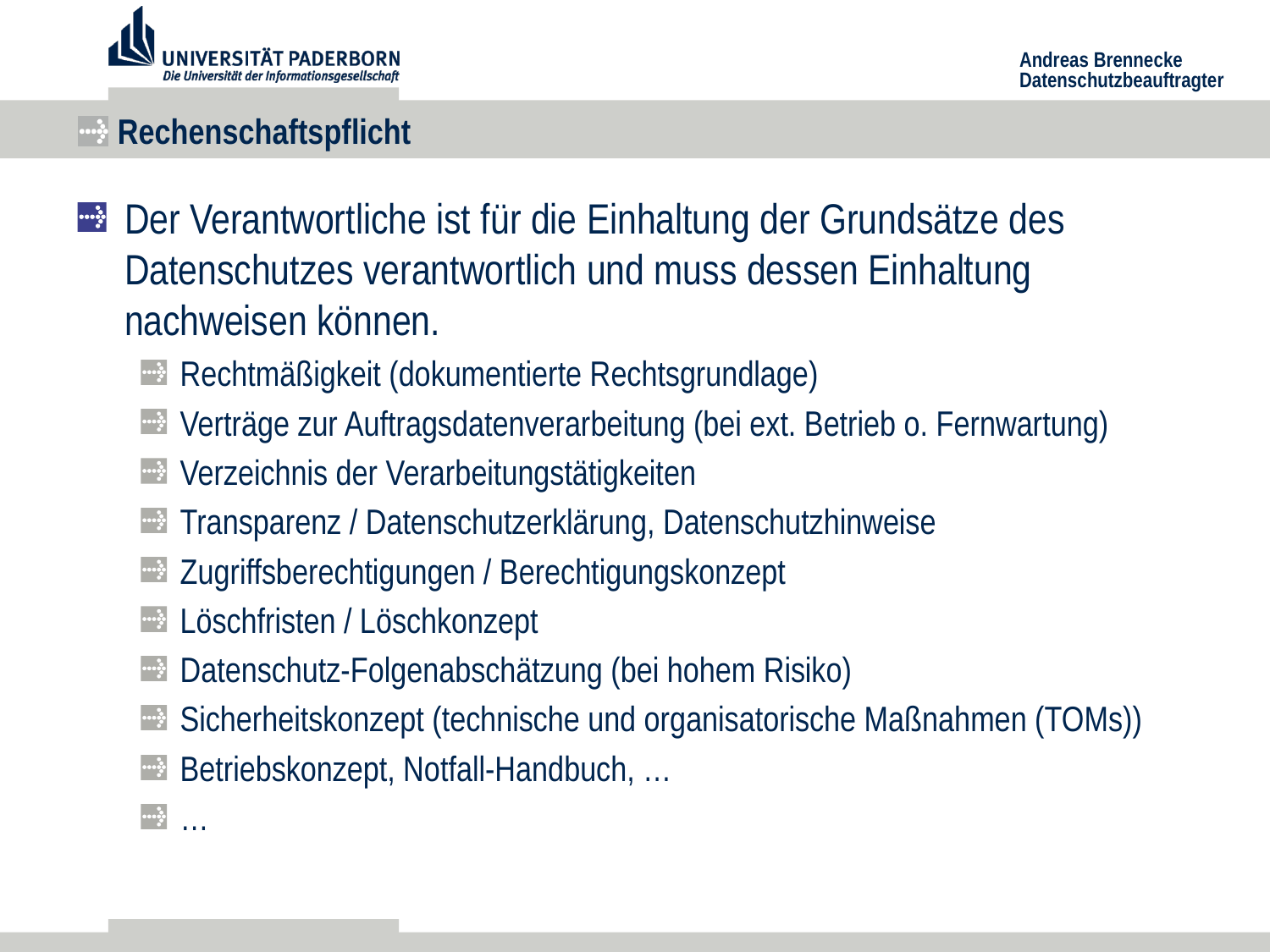

# Rechenschaftspflicht
Der Verantwortliche ist für die Einhaltung der Grundsätze des Datenschutzes verantwortlich und muss dessen Einhaltung nachweisen können.
Rechtmäßigkeit (dokumentierte Rechtsgrundlage)
Verträge zur Auftragsdatenverarbeitung (bei ext. Betrieb o. Fernwartung)
Verzeichnis der Verarbeitungstätigkeiten
Transparenz / Datenschutzerklärung, Datenschutzhinweise
Zugriffsberechtigungen / Berechtigungskonzept
Löschfristen / Löschkonzept
Datenschutz-Folgenabschätzung (bei hohem Risiko)
Sicherheitskonzept (technische und organisatorische Maßnahmen (TOMs))
Betriebskonzept, Notfall-Handbuch, …
…